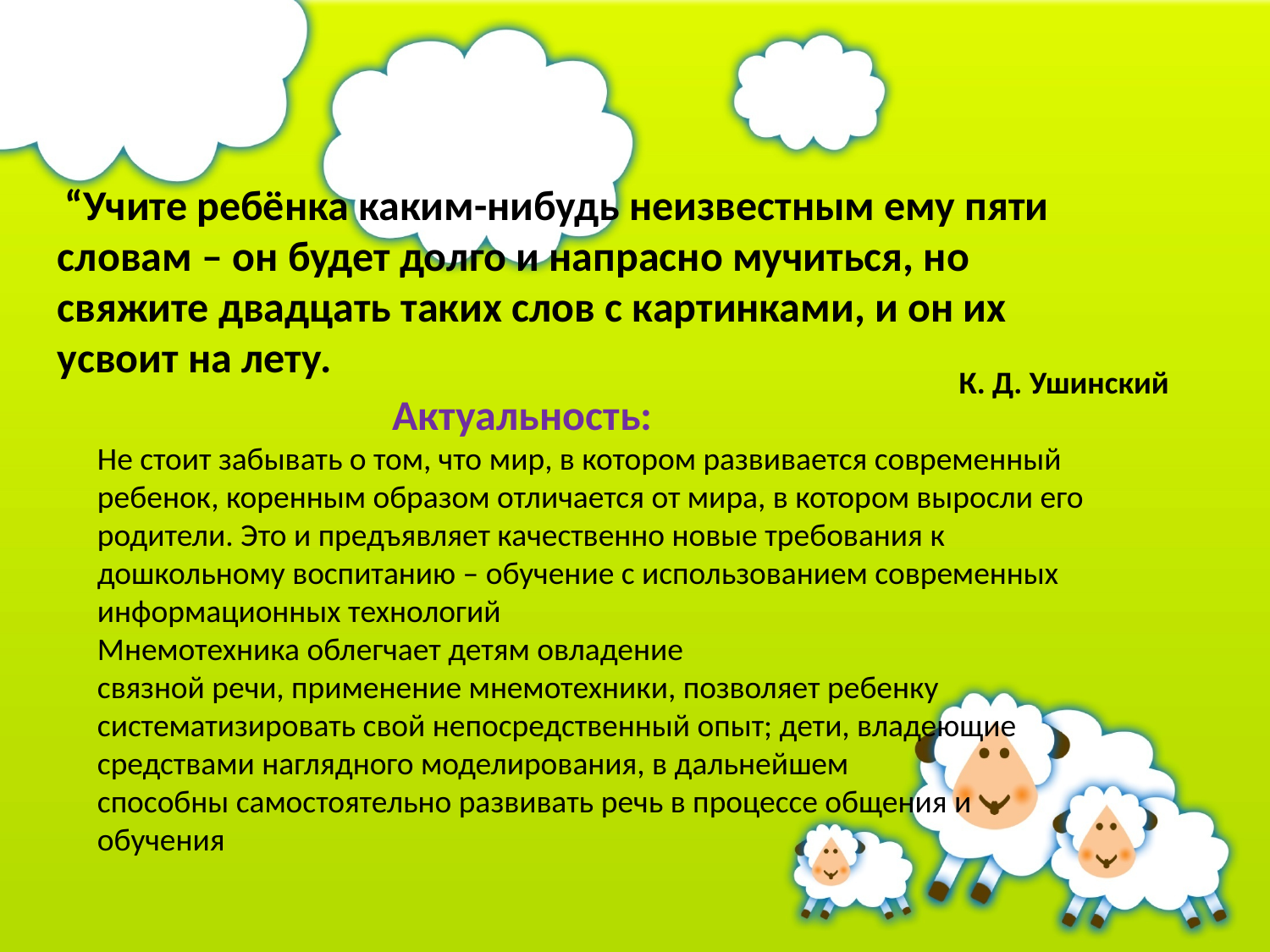

“Учите ребёнка каким-нибудь неизвестным ему пяти словам – он будет долго и напрасно мучиться, но свяжите двадцать таких слов с картинками, и он их усвоит на лету.
К. Д. Ушинский
                               Актуальность:
Не стоит забывать о том, что мир, в котором развивается современный ребенок, коренным образом отличается от мира, в котором выросли его родители. Это и предъявляет качественно новые требования к дошкольному воспитанию – обучение с использованием современных информационных технологий
Мнемотехника облегчает детям овладение
связной речи, применение мнемотехники, позволяет ребенку систематизировать свой непосредственный опыт; дети, владеющие средствами наглядного моделирования, в дальнейшем
способны самостоятельно развивать речь в процессе общения и обучения